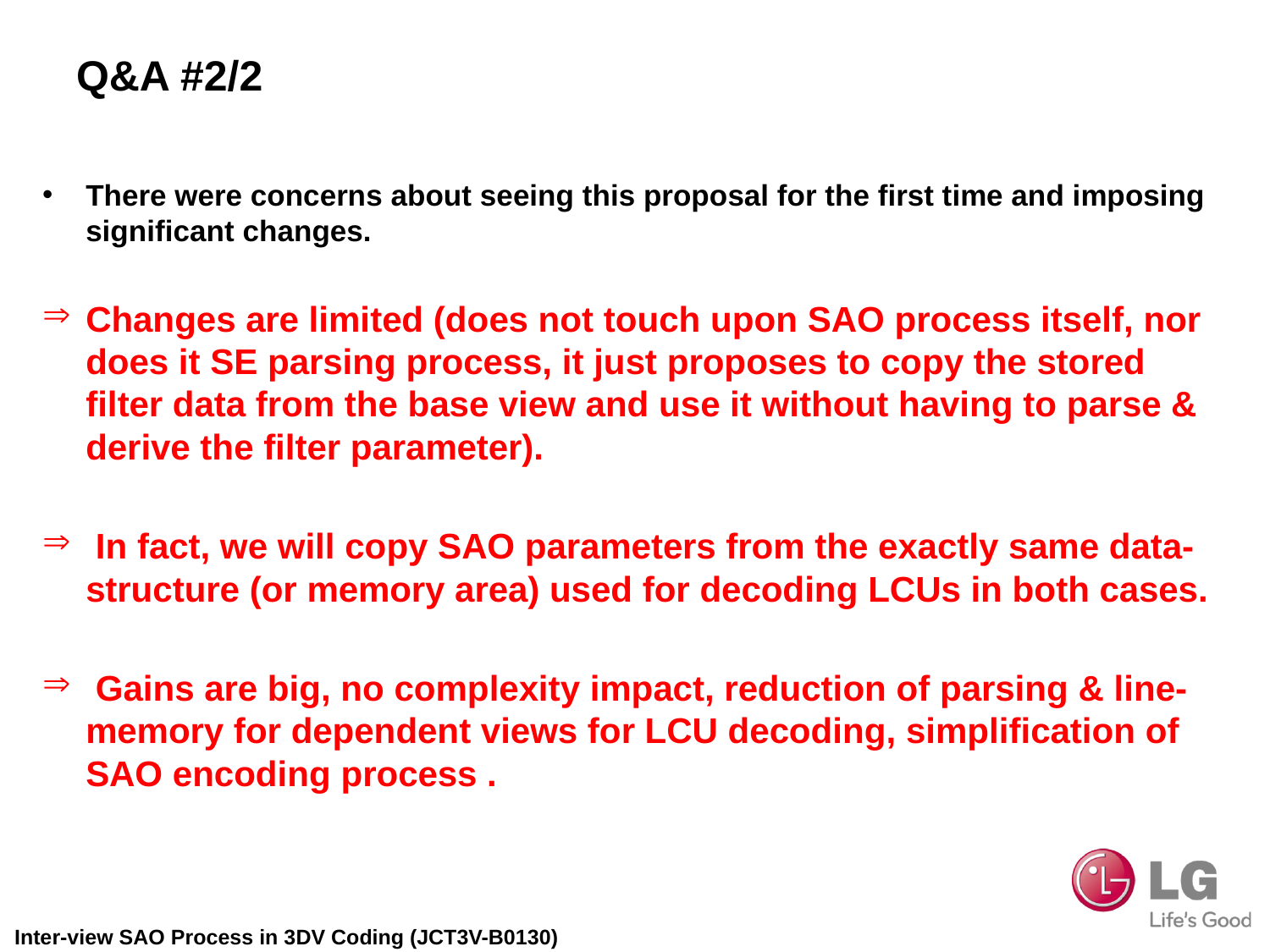

# Q&A #2/2

There were concerns about seeing this proposal for the first time and imposing significant changes.

Changes are limited (does not touch upon SAO process itself, nor does it SE parsing process, it just proposes to copy the stored filter data from the base view and use it without having to parse & derive the filter parameter).

 In fact, we will copy SAO parameters from the exactly same data-structure (or memory area) used for decoding LCUs in both cases.

 Gains are big, no complexity impact, reduction of parsing & line-memory for dependent views for LCU decoding, simplification of SAO encoding process .